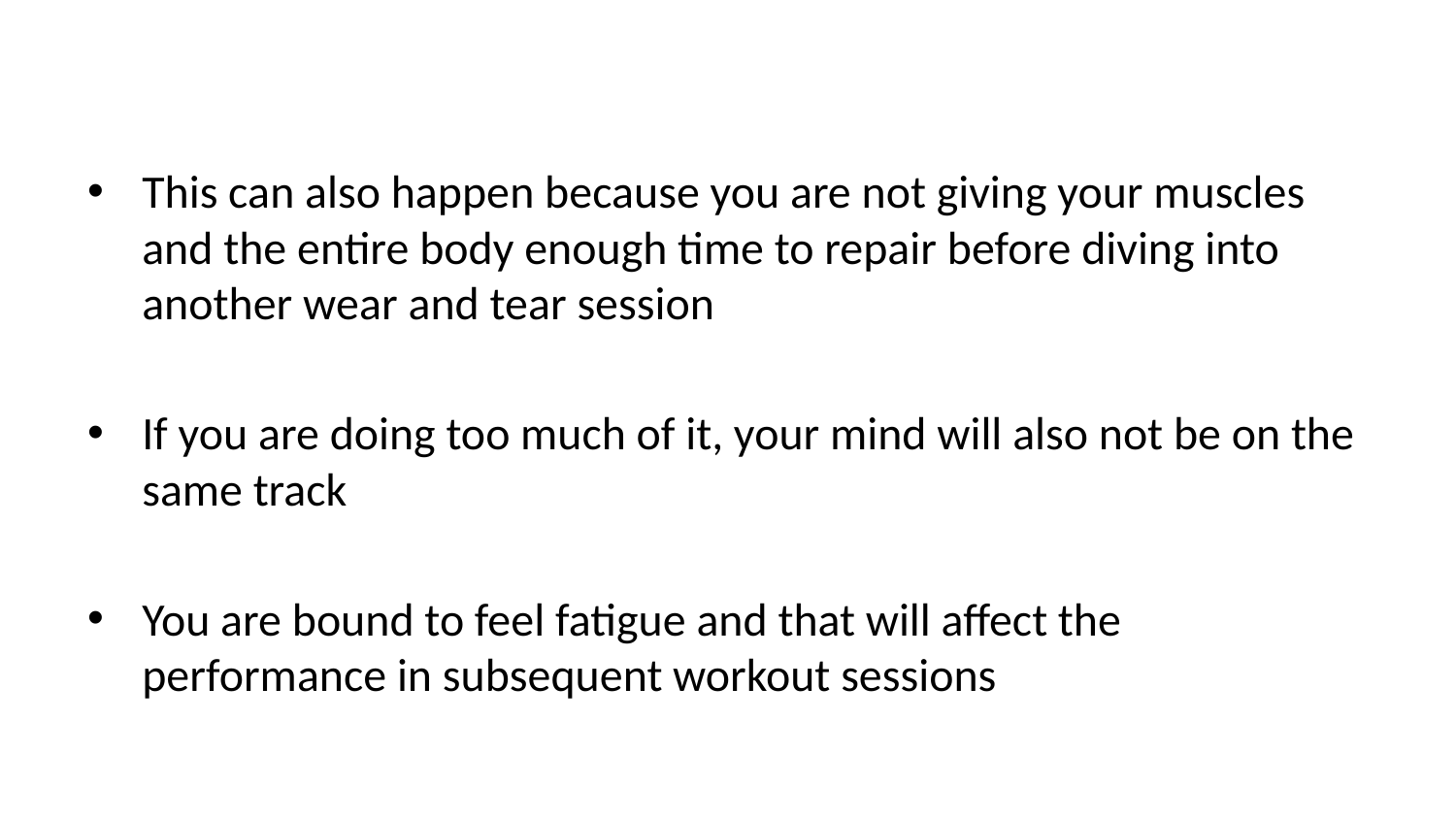

This can also happen because you are not giving your muscles and the entire body enough time to repair before diving into another wear and tear session

If you are doing too much of it, your mind will also not be on the same track

You are bound to feel fatigue and that will affect the performance in subsequent workout sessions